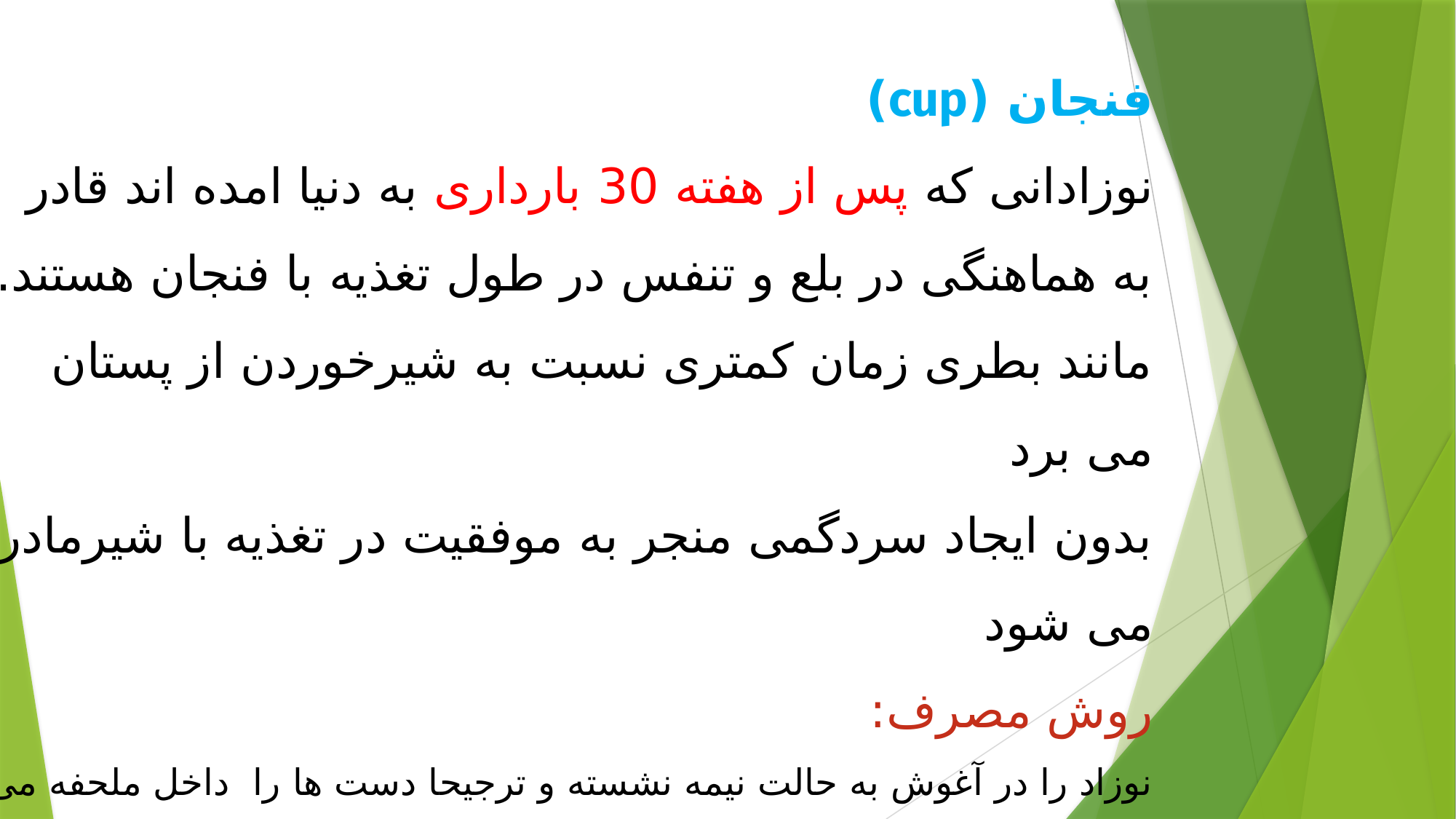

فنجان (cup)
نوزادانی که پس از هفته 30 بارداری به دنیا امده اند قادر به هماهنگی در بلع و تنفس در طول تغذیه با فنجان هستند.
مانند بطری زمان کمتری نسبت به شیرخوردن از پستان می برد
بدون ایجاد سردگمی منجر به موفقیت در تغذیه با شیرمادر می شود
روش مصرف:
نوزاد را در آغوش به حالت نیمه نشسته و ترجیحا دست ها را  داخل ملحفه می گیریم ،کاپ محتوی شیر را جلو دهان نوزاد مماس با لب ها قرار می دهیم و نوزاد آرام آرام شیر را با زبان به داخل دهان هدایت می کند .
نوزاد نباید به حالت خوابیده باشد،فنجان فقط مخصوص نوزاد باشد .